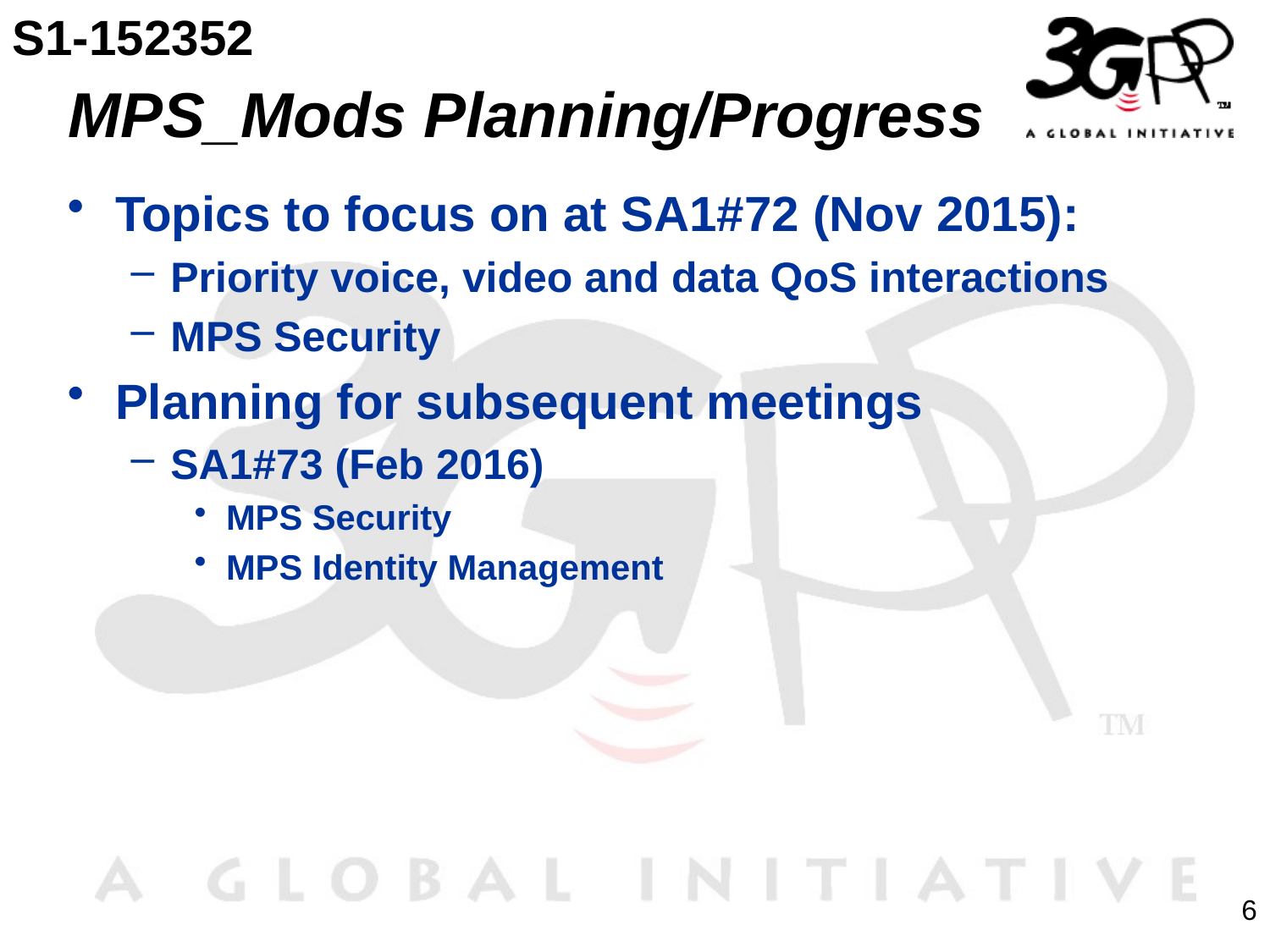

S1-152352
# MPS_Mods Planning/Progress
Topics to focus on at SA1#72 (Nov 2015):
Priority voice, video and data QoS interactions
MPS Security
Planning for subsequent meetings
SA1#73 (Feb 2016)
MPS Security
MPS Identity Management
6